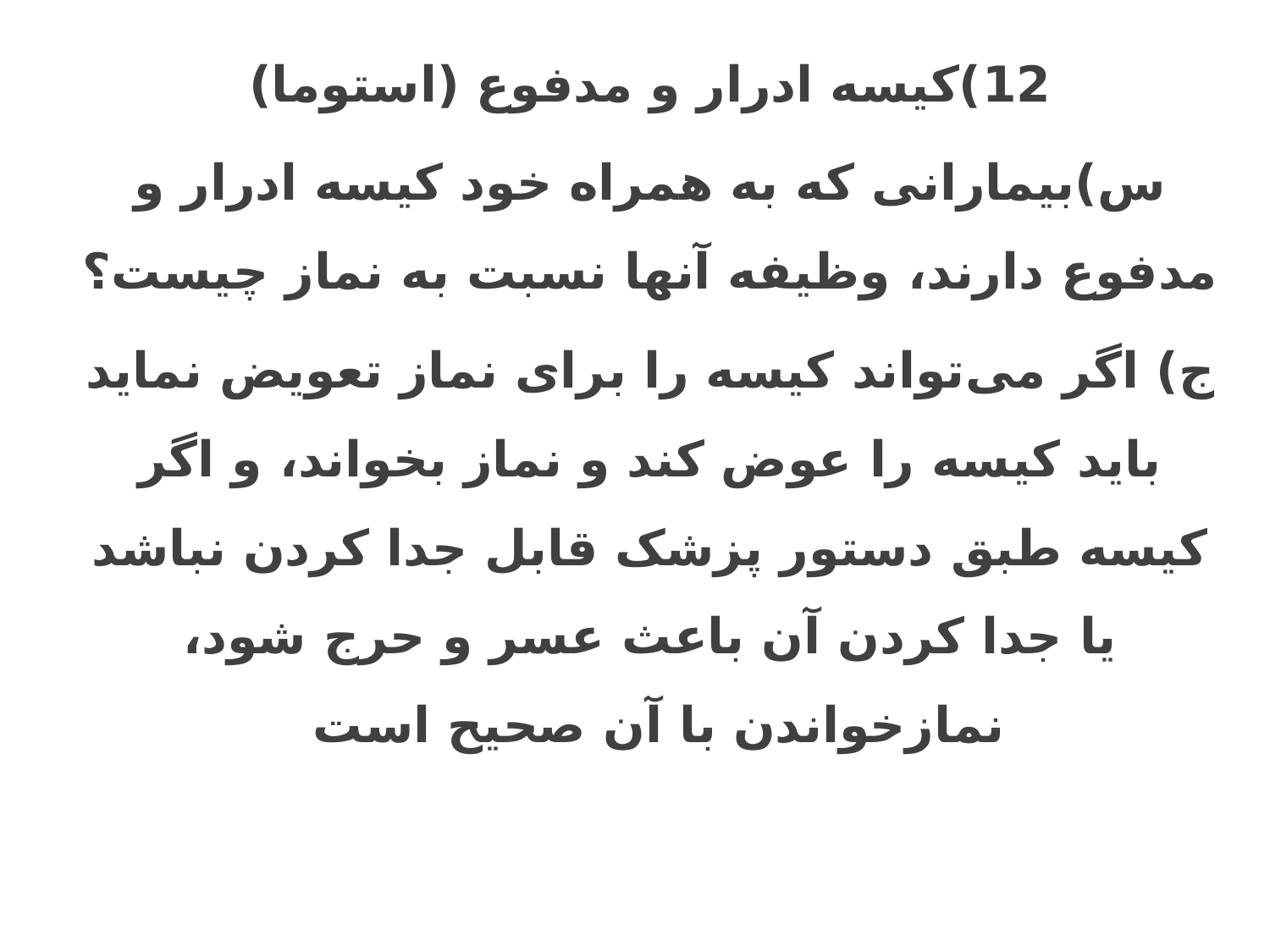

12)کیسه ادرار و مدفوع (استوما)
س)بیمارانی که به همراه خود کیسه ادرار و مدفوع دارند، وظیفه آنها نسبت به نماز چیست؟
ج) اگر می‌تواند کیسه را برای نماز تعویض نماید باید کیسه را عوض کند و نماز بخواند، و اگر کیسه طبق دستور پزشک قابل جدا کردن نباشد یا جدا کردن آن باعث عسر و حرج شود، نمازخواندن با آن صحیح است